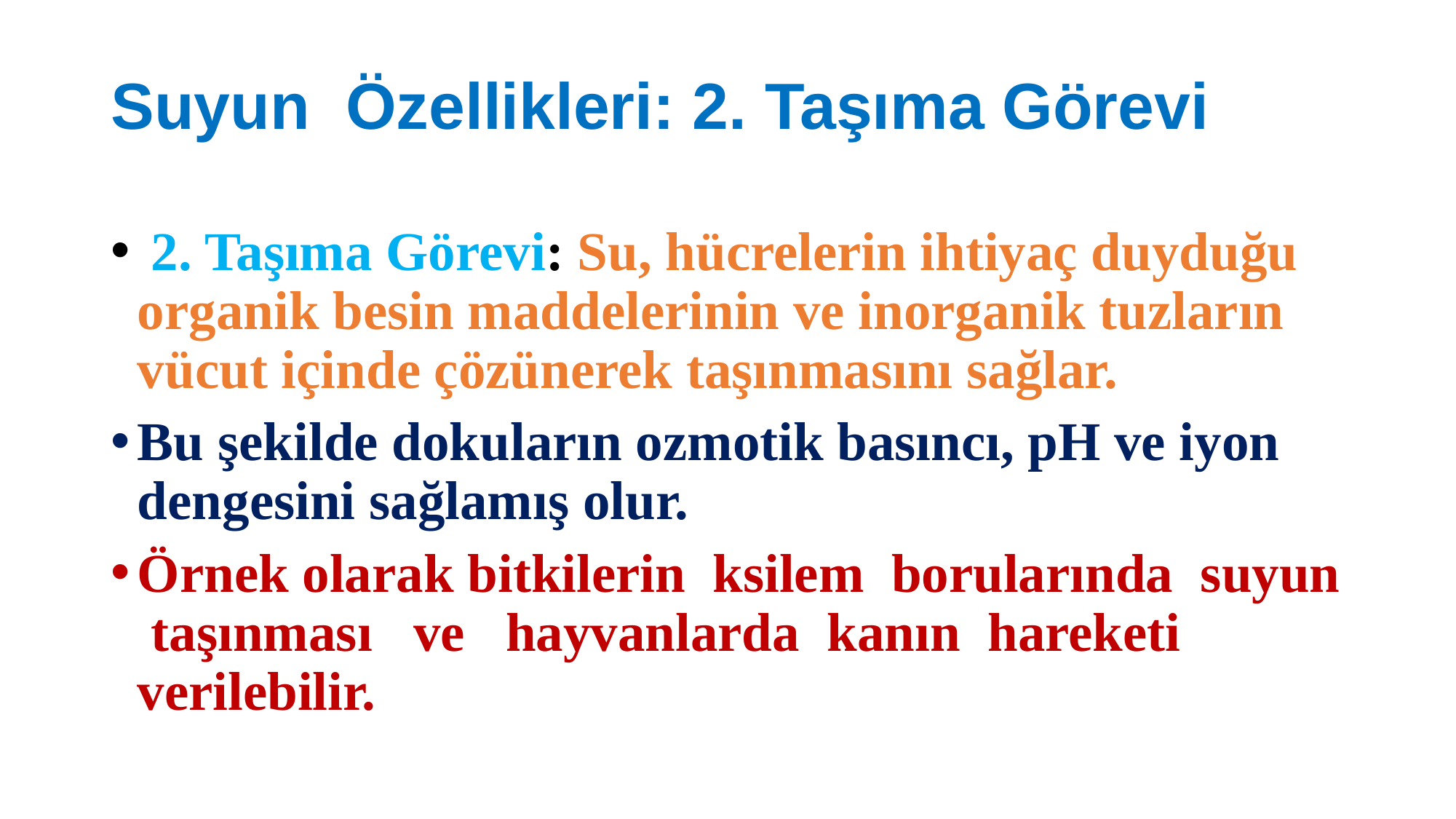

# Suyun  Özellikleri: 2. Taşıma Görevi
 2. Taşıma Görevi: Su, hücrelerin ihtiyaç duyduğu organik besin maddelerinin ve inorganik tuzların vücut içinde çözünerek taşınmasını sağlar.
Bu şekilde dokuların ozmotik basıncı, pH ve iyon dengesini sağlamış olur.
Örnek olarak bitkilerin  ksilem  borularında  suyun  taşınması   ve   hayvanlarda  kanın  hareketi   verilebilir.